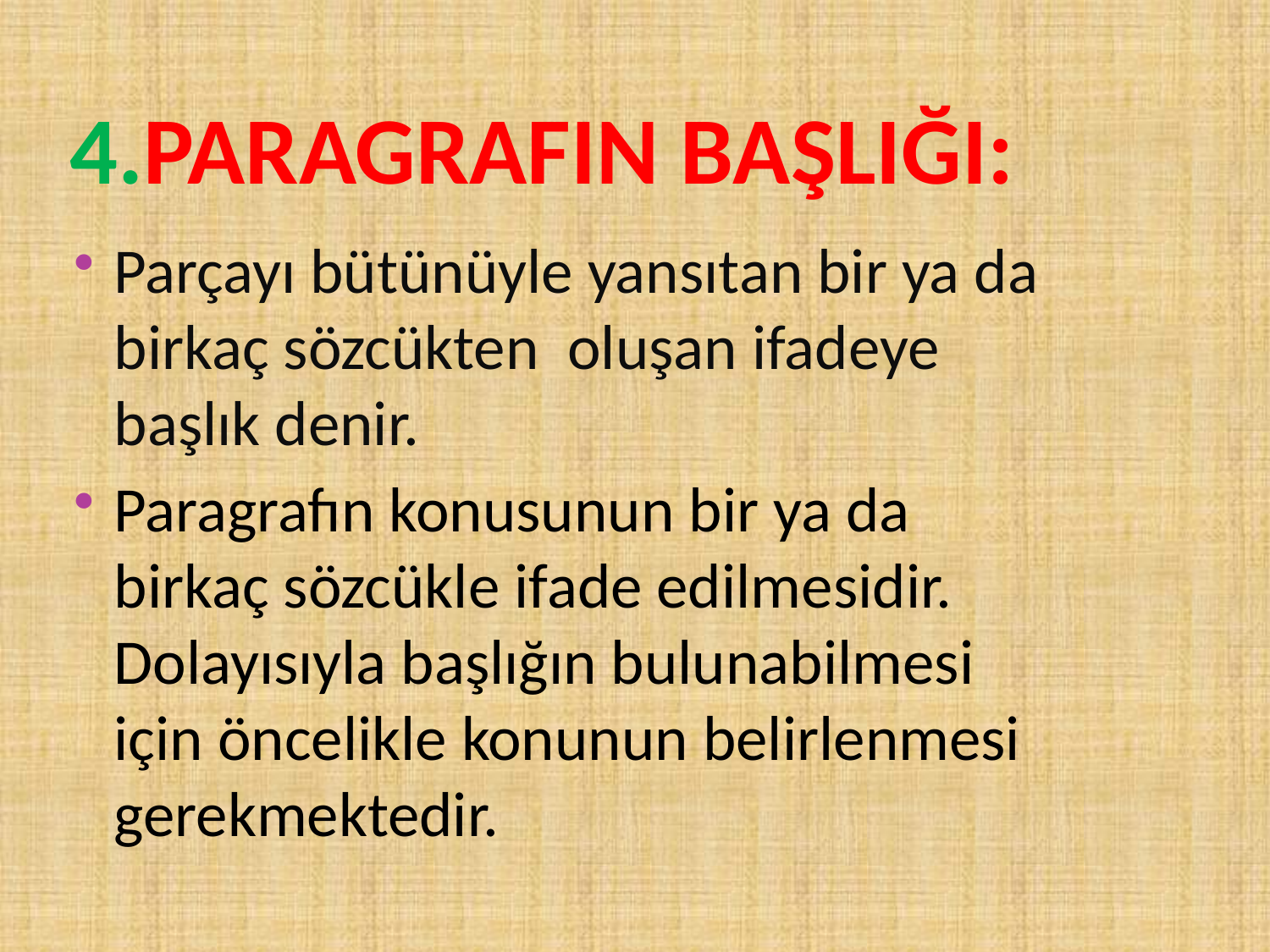

# 4.PARAGRAFIN BAŞLIĞI:
Parçayı bütünüyle yansıtan bir ya da birkaç sözcükten  oluşan ifadeye başlık denir.
Paragrafın konusunun bir ya da birkaç sözcükle ifade edilmesidir. Dolayısıyla başlığın bulunabilmesi için öncelikle konunun belirlenmesi gerekmektedir.